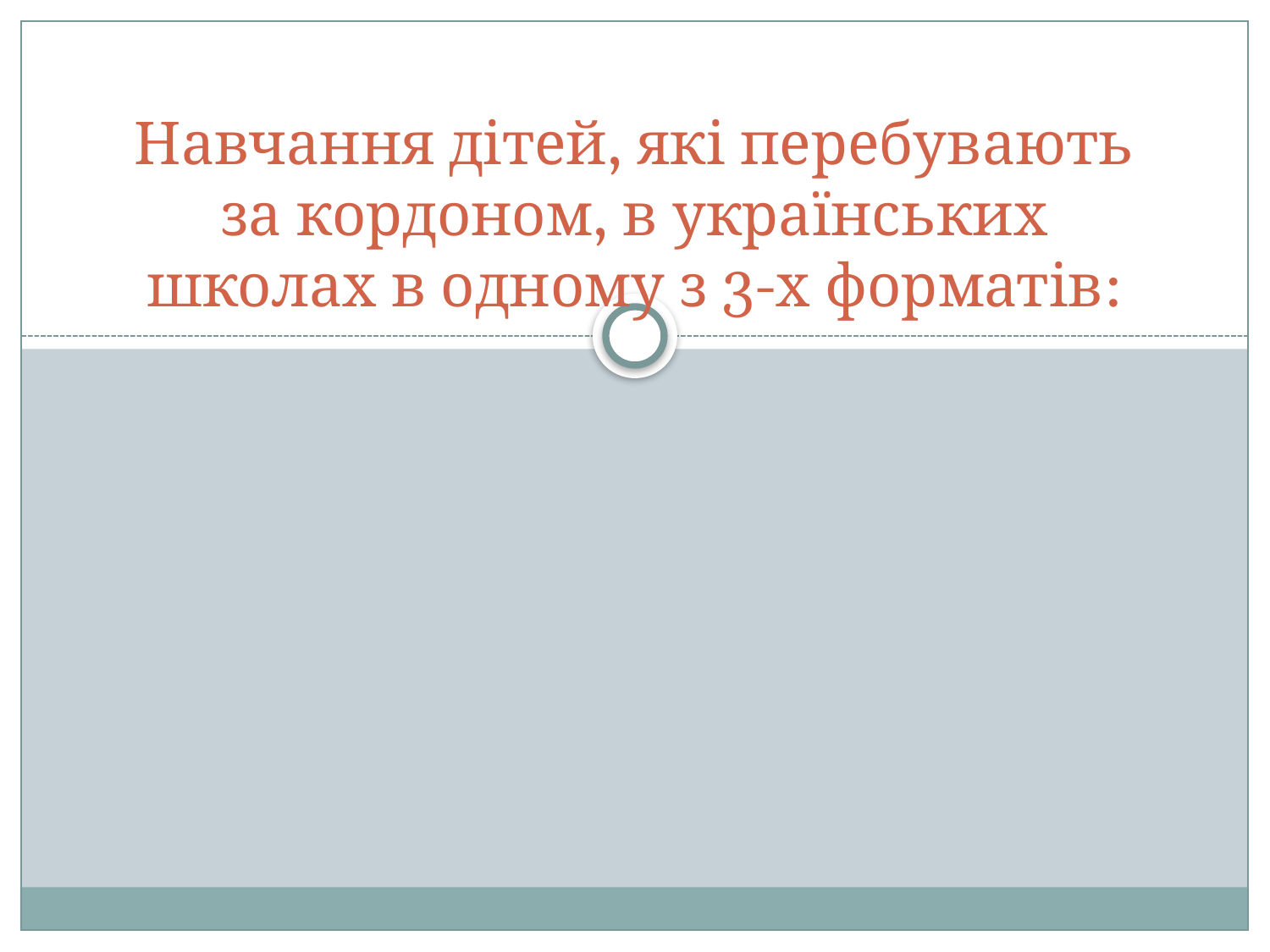

# Навчання дітей, які перебувають за кордоном, в українських школах в одному з 3-х форматів: